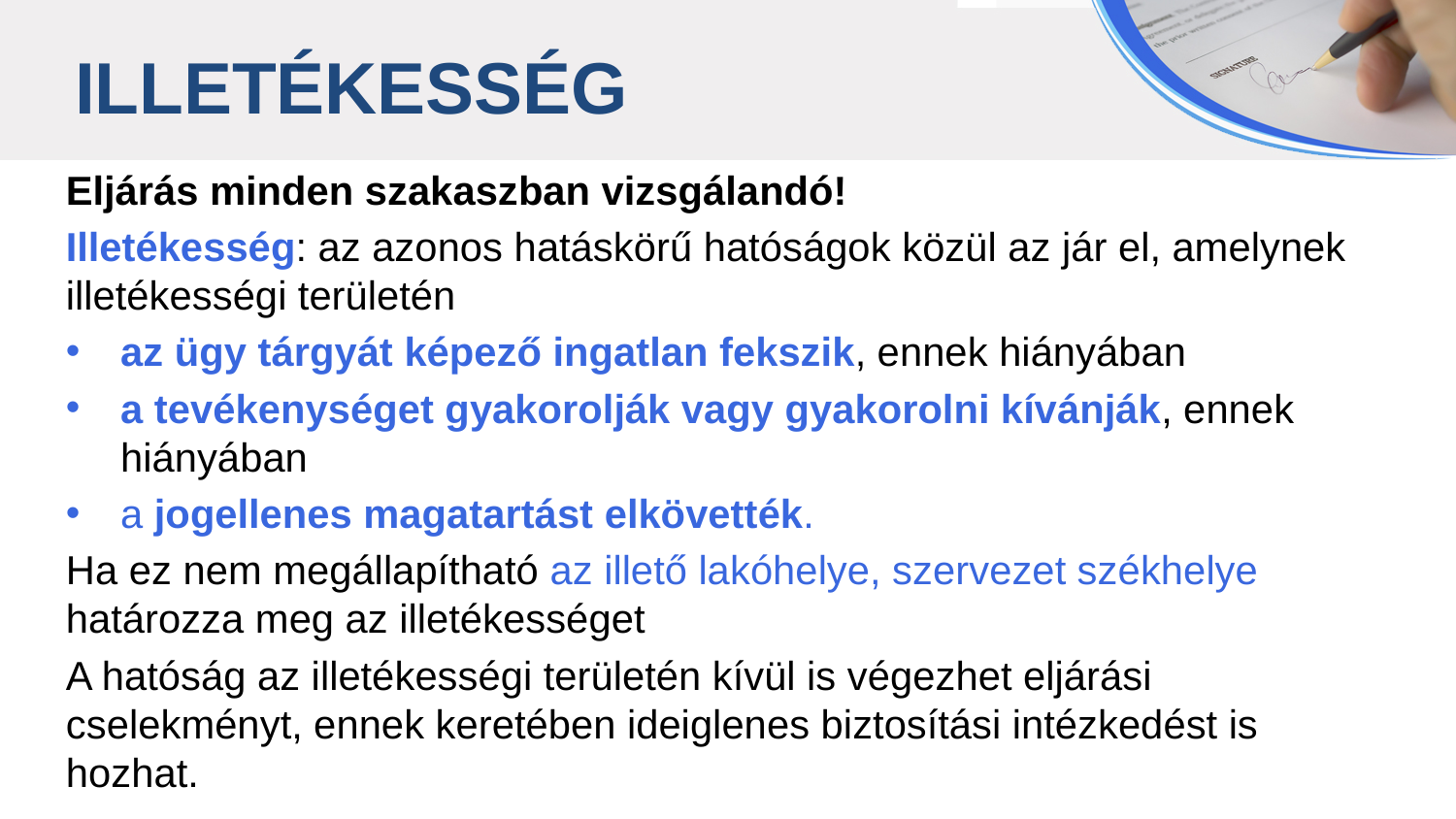

ILLETÉKESSÉG
Eljárás minden szakaszban vizsgálandó!
Illetékesség: az azonos hatáskörű hatóságok közül az jár el, amelynek
illetékességi területén
az ügy tárgyát képező ingatlan fekszik, ennek hiányában
a tevékenységet gyakorolják vagy gyakorolni kívánják, ennek
hiányában
a jogellenes magatartást elkövették.
Ha ez nem megállapítható az illető lakóhelye, szervezet székhelye
határozza meg az illetékességet
A hatóság az illetékességi területén kívül is végezhet eljárási cselekményt, ennek keretében ideiglenes biztosítási intézkedést is hozhat.